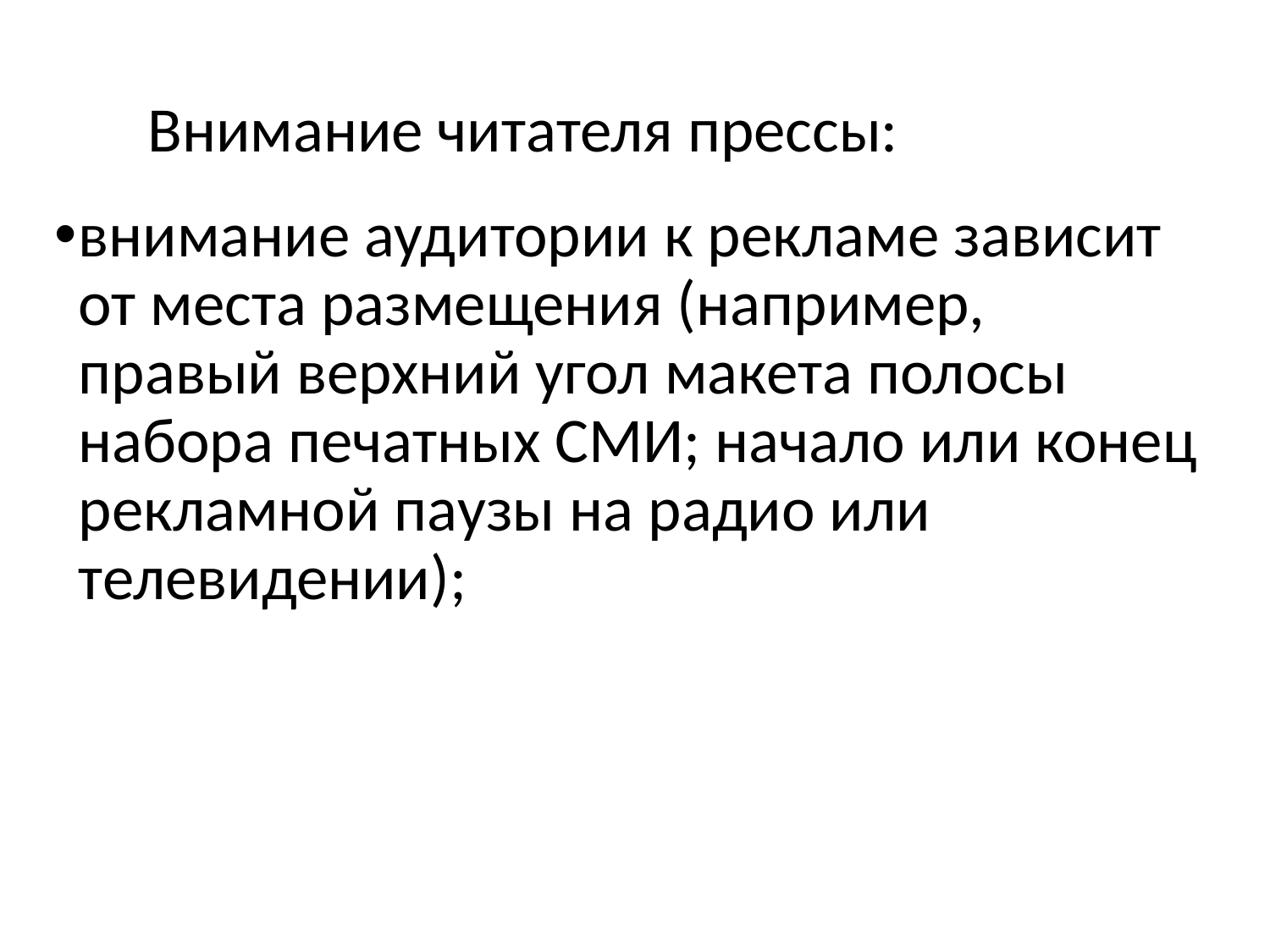

# Внимание читателя прессы:
внимание аудитории к рекламе зависит от места размещения (например, правый верхний угол макета полосы набора печатных СМИ; начало или конец рекламной паузы на радио или телевидении);